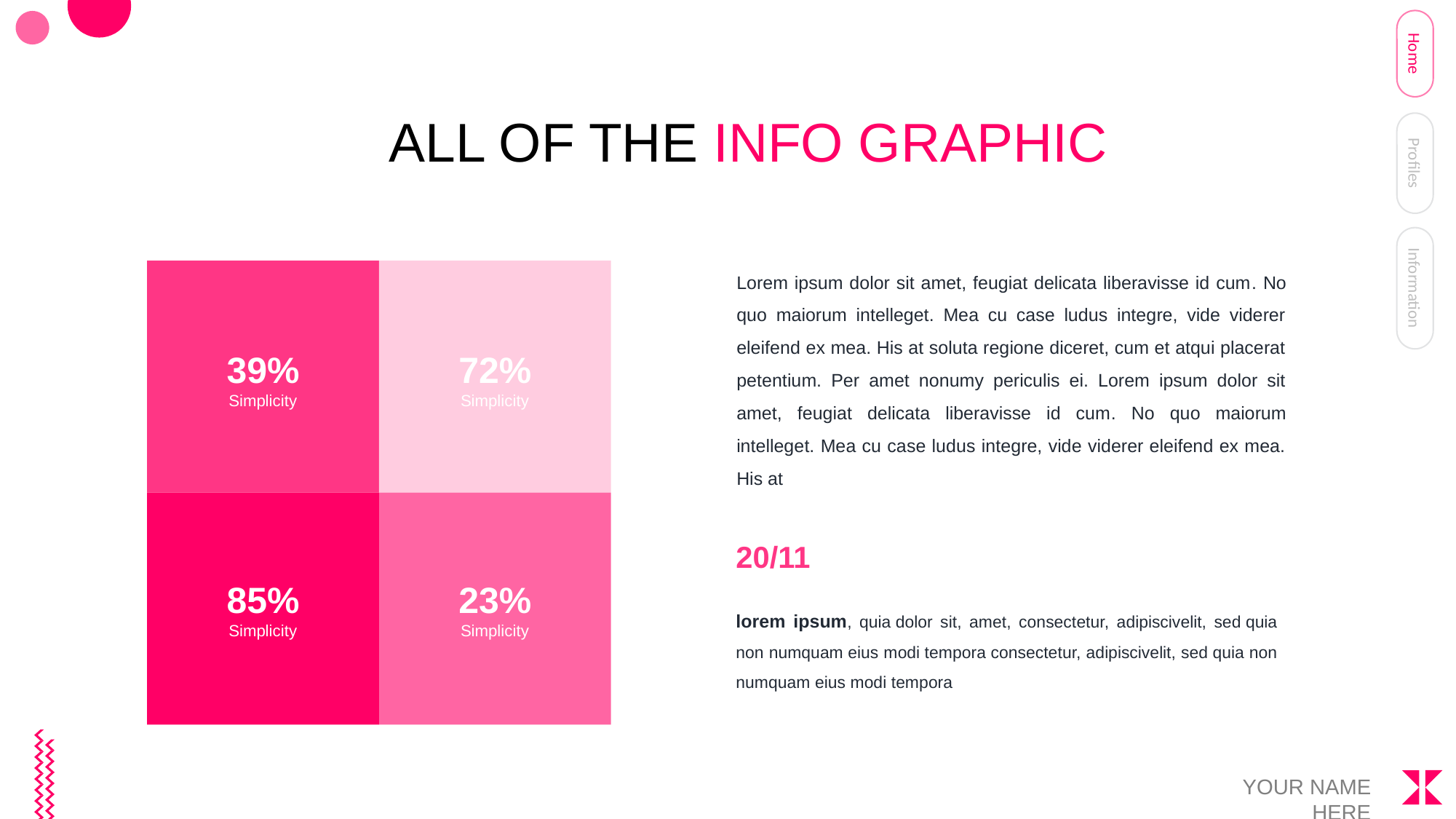

Home
ALL OF THE INFO GRAPHIC
Profiles
Lorem ipsum dolor sit amet, feugiat delicata liberavisse id cum. No quo maiorum intelleget. Mea cu case ludus integre, vide viderer eleifend ex mea. His at soluta regione diceret, cum et atqui placerat petentium. Per amet nonumy periculis ei. Lorem ipsum dolor sit amet, feugiat delicata liberavisse id cum. No quo maiorum intelleget. Mea cu case ludus integre, vide viderer eleifend ex mea. His at

Information
39%
Simplicity
72%
Simplicity

20/11
85%
Simplicity
23%
Simplicity
lorem ipsum, quia dolor sit, amet, consectetur, adipiscivelit, sed quia non numquam eius modi tempora consectetur, adipiscivelit, sed quia non numquam eius modi tempora
YOUR NAME HERE